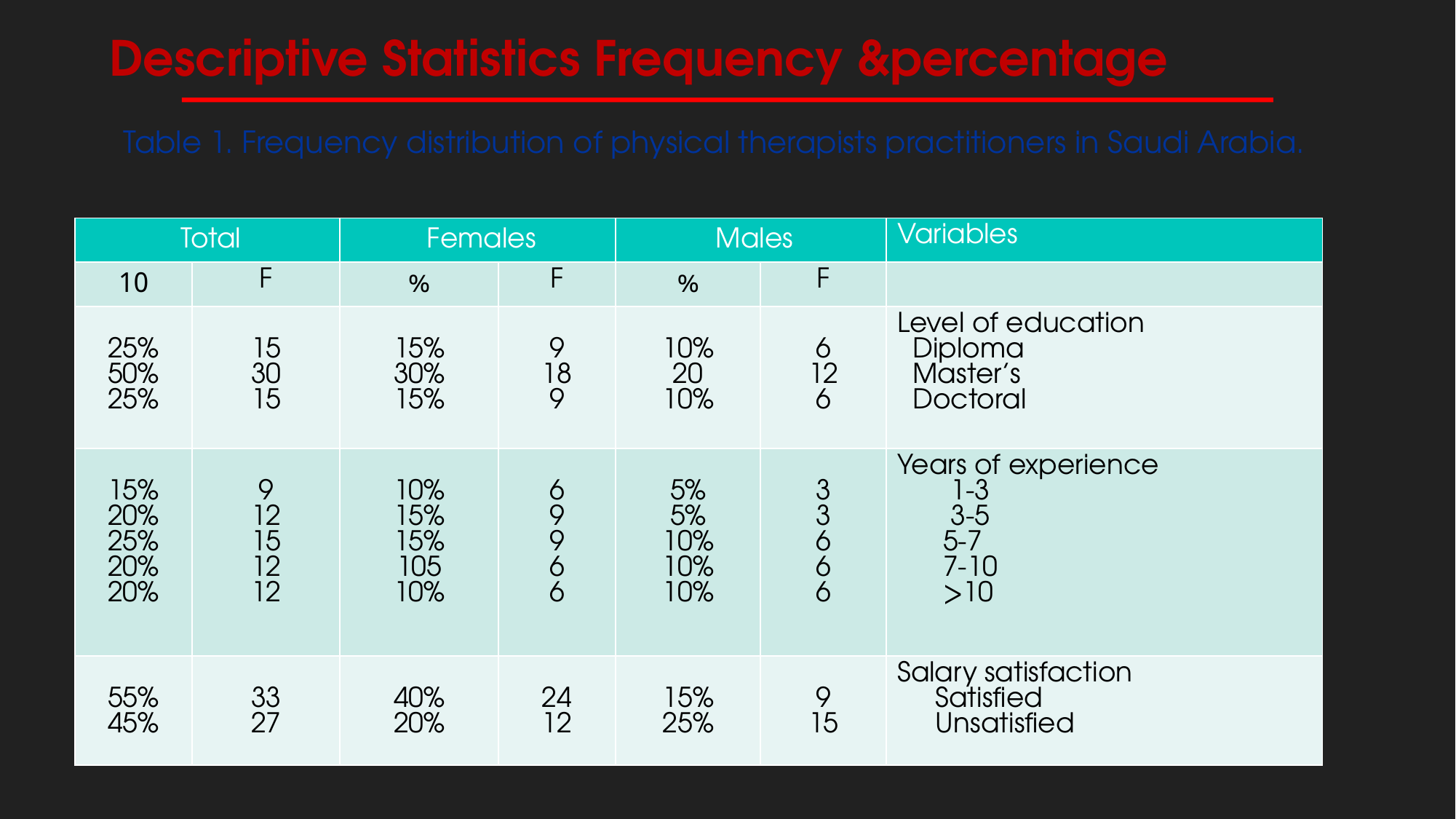

Descriptive Statistics Frequency &percentage

Table 1. Frequency distribution of physical therapists practitioners in Saudi Arabia.
| Total |  | Females |  | Males |  | Variables |
| --- | --- | --- | --- | --- | --- | --- |
| 10 | F | % | F | % | F |  |
| 25% 50% 25% | 15 30 15 | 15% 30% 15% | 9 18 9 | 10% 20 10% | 6 12 6 | Level of education Diploma Master’s Doctoral |
| 15% 20% 25% 20% 20% | 9 12 15 12 12 | 10% 15% 15% 105 10% | 6 9 9 6 6 | 5% 5% 10% 10% 10% | 3 3 6 6 6 | Years of experience 1-3 3-5 5-7 7-10 >10 |
| 55% 45% | 33 27 | 40% 20% | 24 12 | 15% 25% | 9 15 | Salary satisfaction Satisfied Unsatisfied |